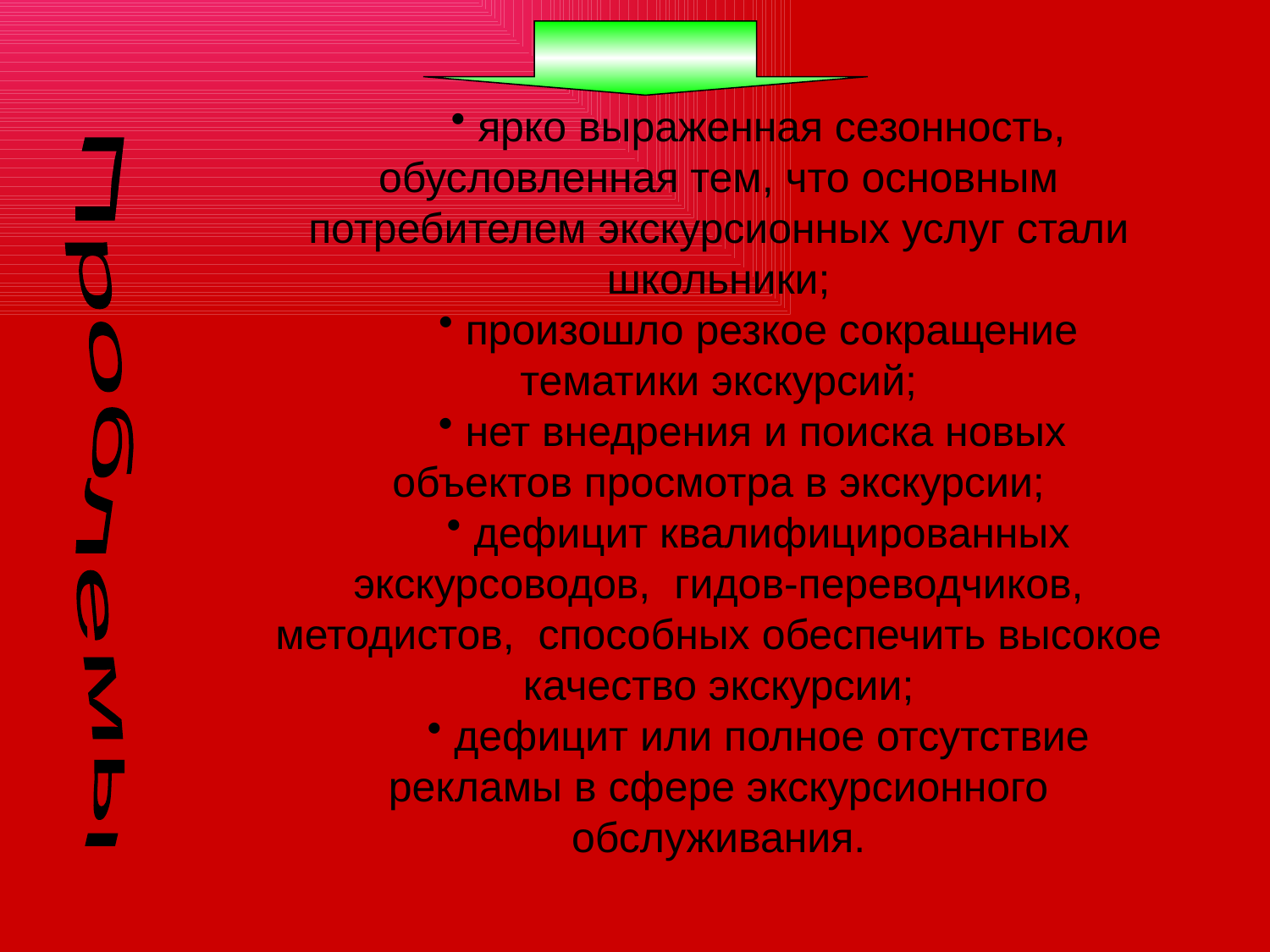

ярко выраженная сезонность, обусловленная тем, что основным потребителем экскурсионных услуг стали школьники;
 произошло резкое сокращение тематики экскурсий;
 нет внедрения и поиска новых  объектов просмотра в экскурсии;
 дефицит квалифицированных экскурсоводов,  гидов-переводчиков, методистов,  способных обеспечить высокое качество экскурсии;
 дефицит или полное отсутствие рекламы в сфере экскурсионного обслуживания.
Проблемы